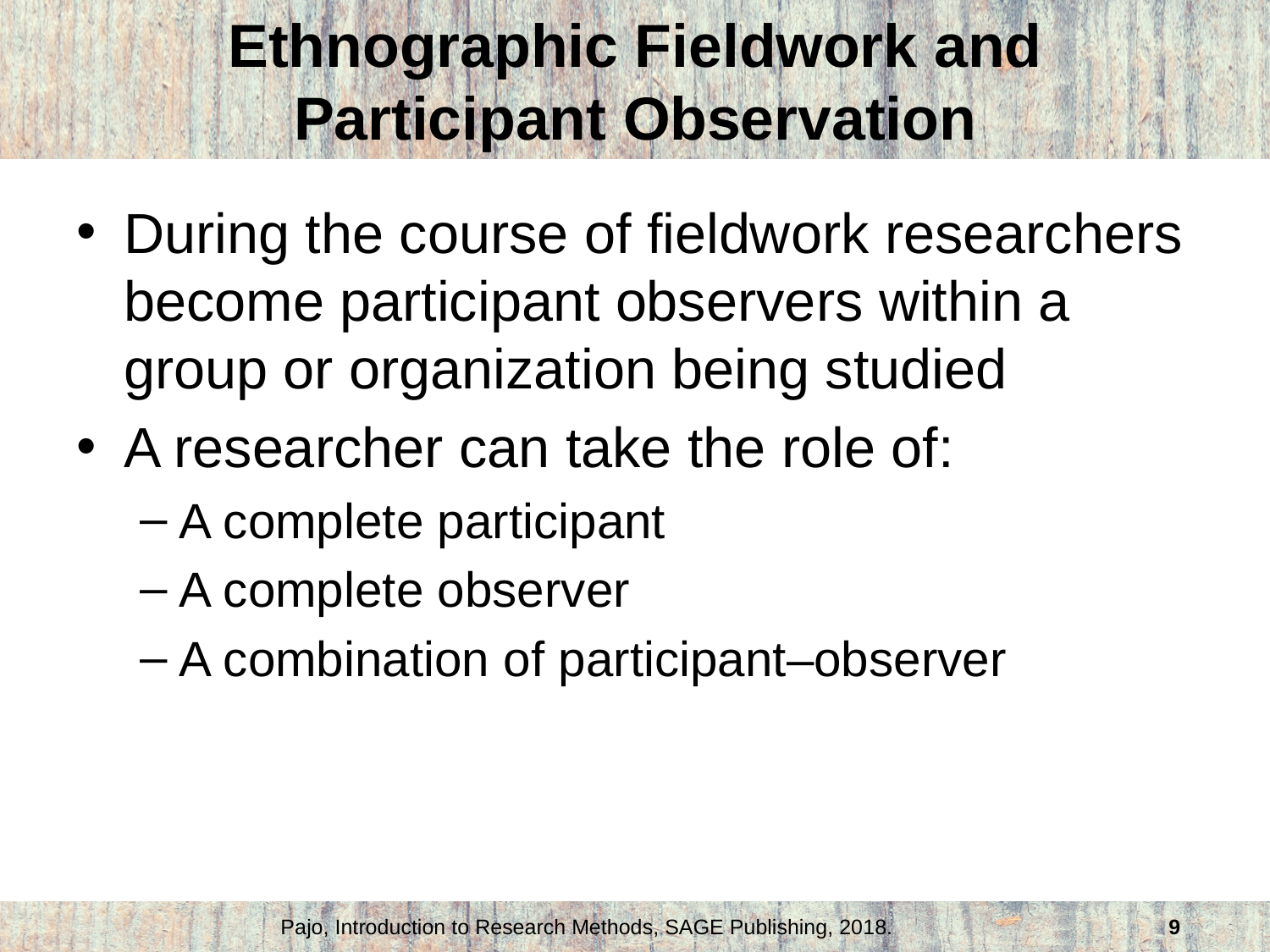

# Ethnographic Fieldwork and Participant Observation
During the course of fieldwork researchers become participant observers within a group or organization being studied
A researcher can take the role of:
A complete participant
A complete observer
A combination of participant–observer

Pajo, Introduction to Research Methods, SAGE Publishing, 2018.
9